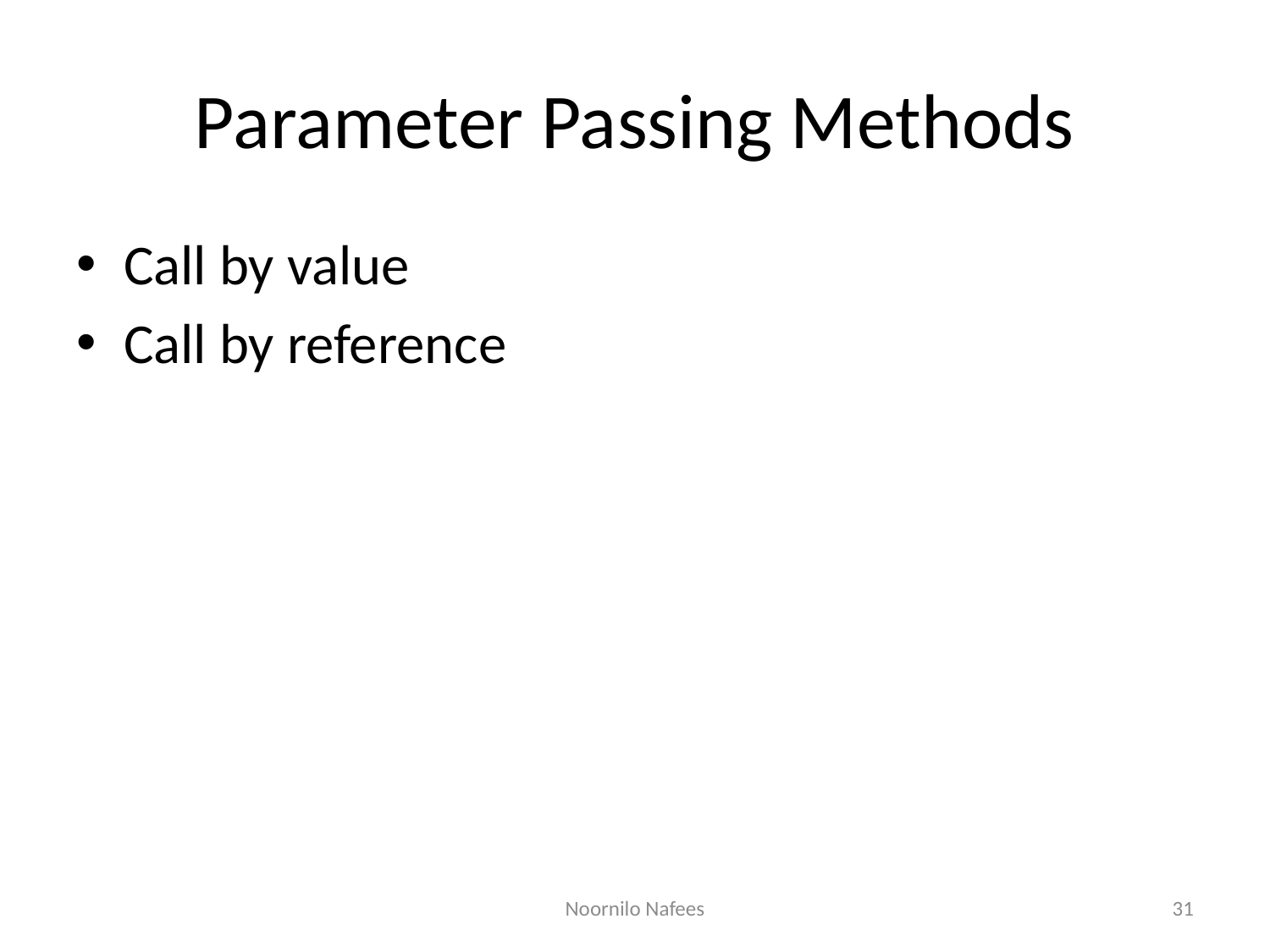

Call by value
Call by reference
# Parameter Passing Methods
Noornilo Nafees
31